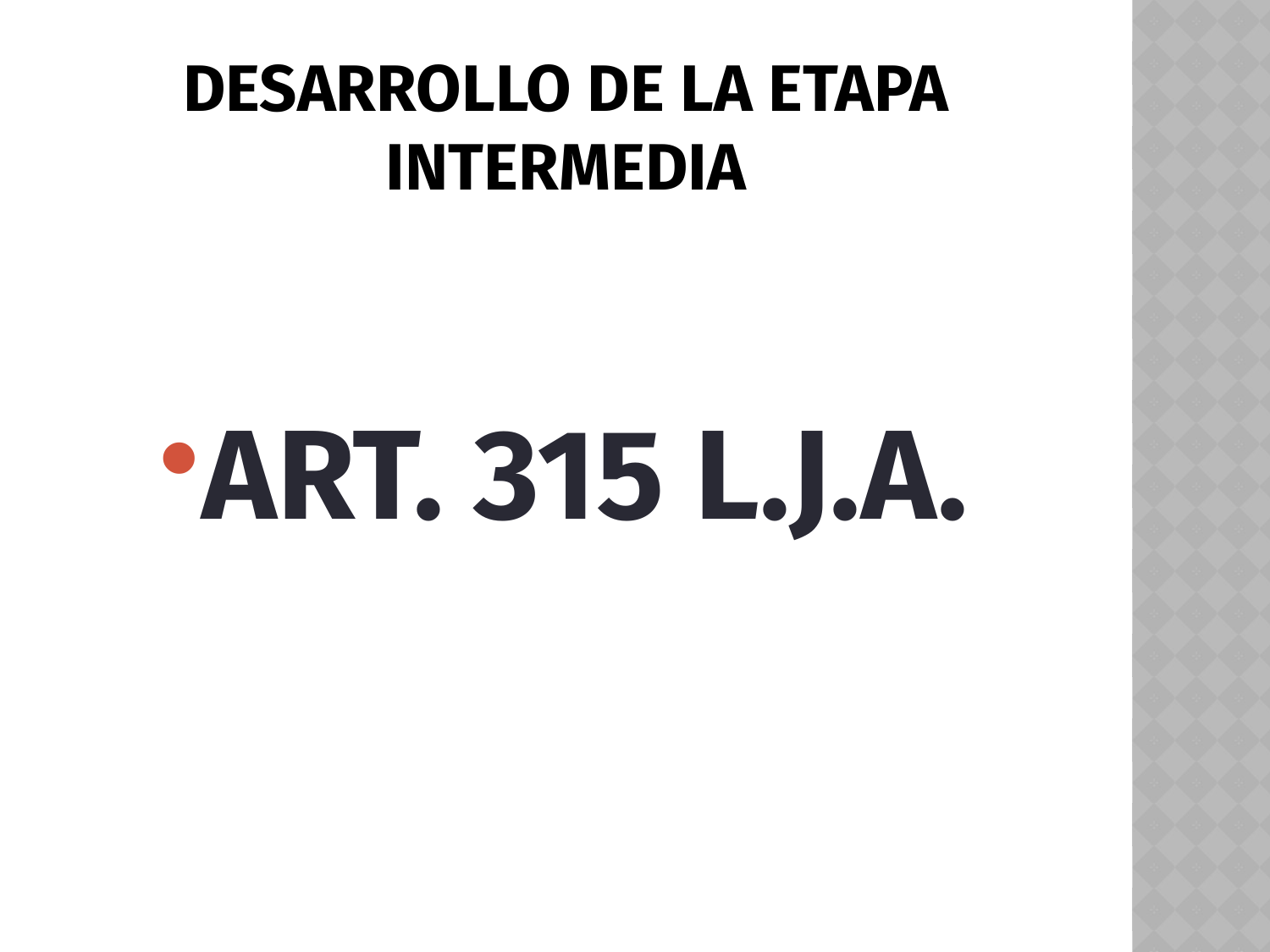

# DESARROLLO DE LA ETAPA INTERMEDIA

ART. 315 L.J.A.